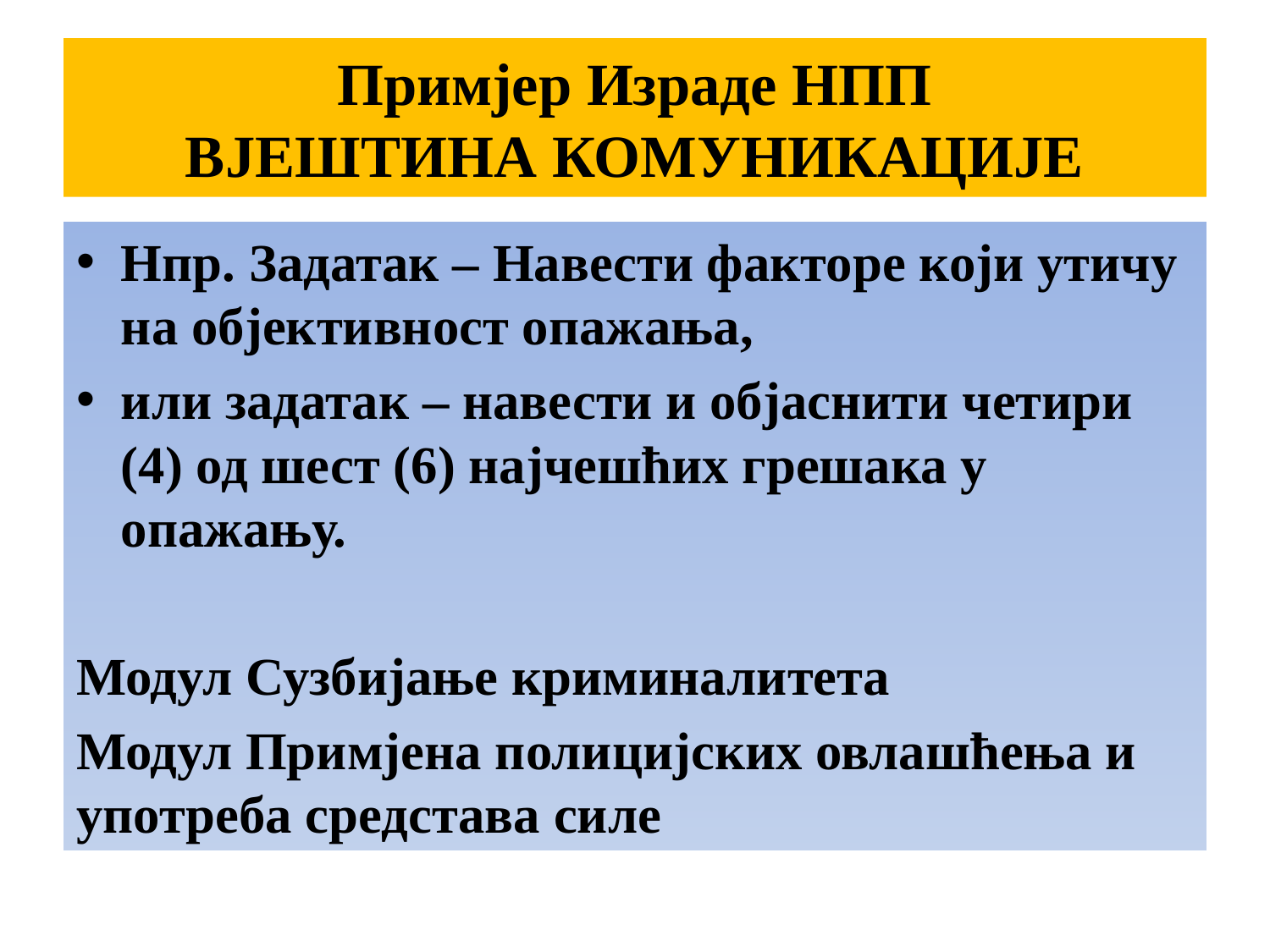

# Примјер Израде НПП ВЈЕШТИНА КОМУНИКАЦИЈЕ
Нпр. Задатак – Навести факторе који утичу на објективност опажања,
или задатак – навести и објаснити четири (4) од шест (6) најчешћих грешака у опажању.

Модул Сузбијање криминалитета
Модул Примјена полицијских овлашћења и употреба средстава силе